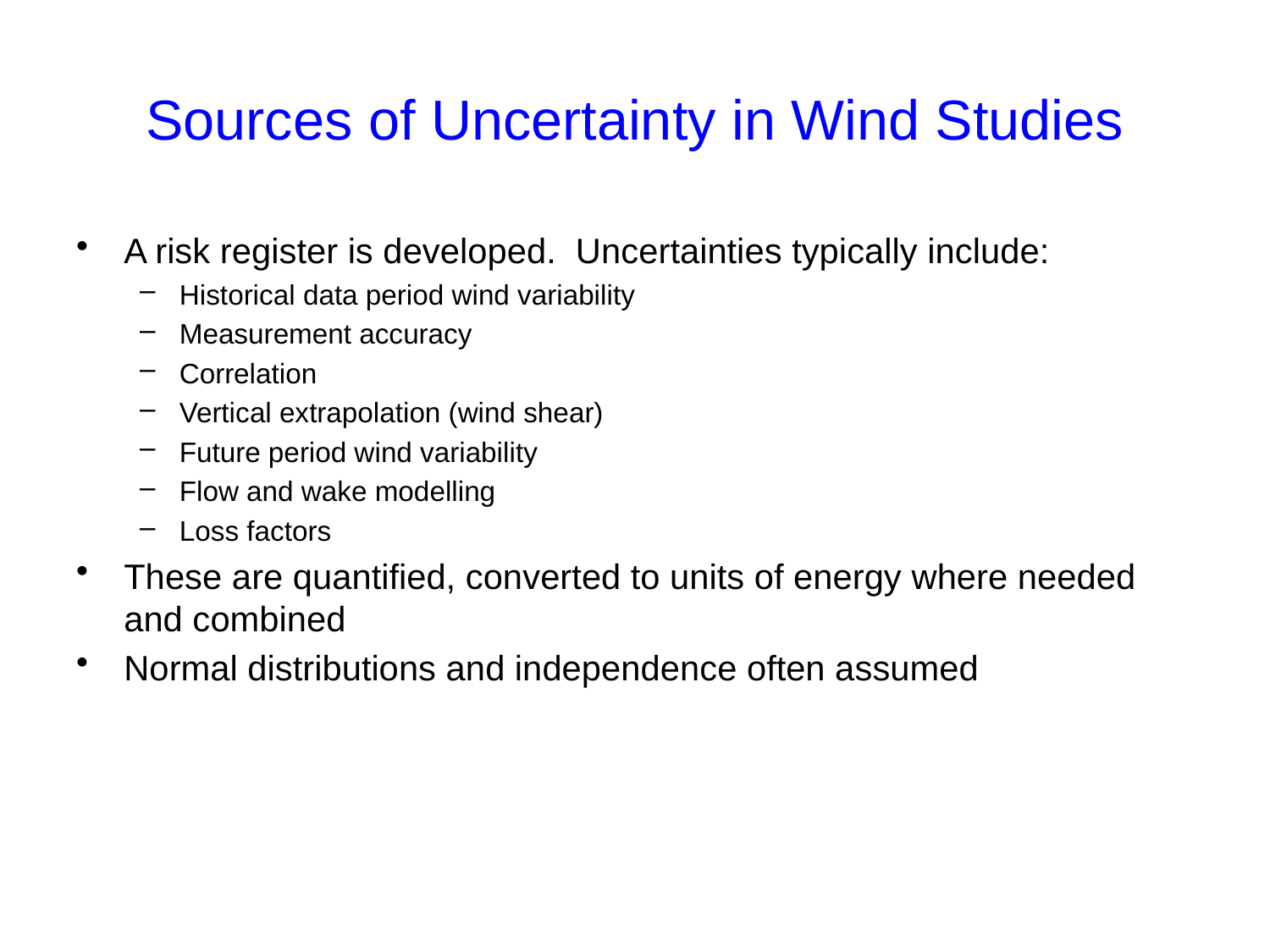

# Sources of Uncertainty in Wind Studies
A risk register is developed.  Uncertainties typically include:
Historical data period wind variability
Measurement accuracy
Correlation
Vertical extrapolation (wind shear)
Future period wind variability
Flow and wake modelling
Loss factors
These are quantified, converted to units of energy where needed and combined
Normal distributions and independence often assumed